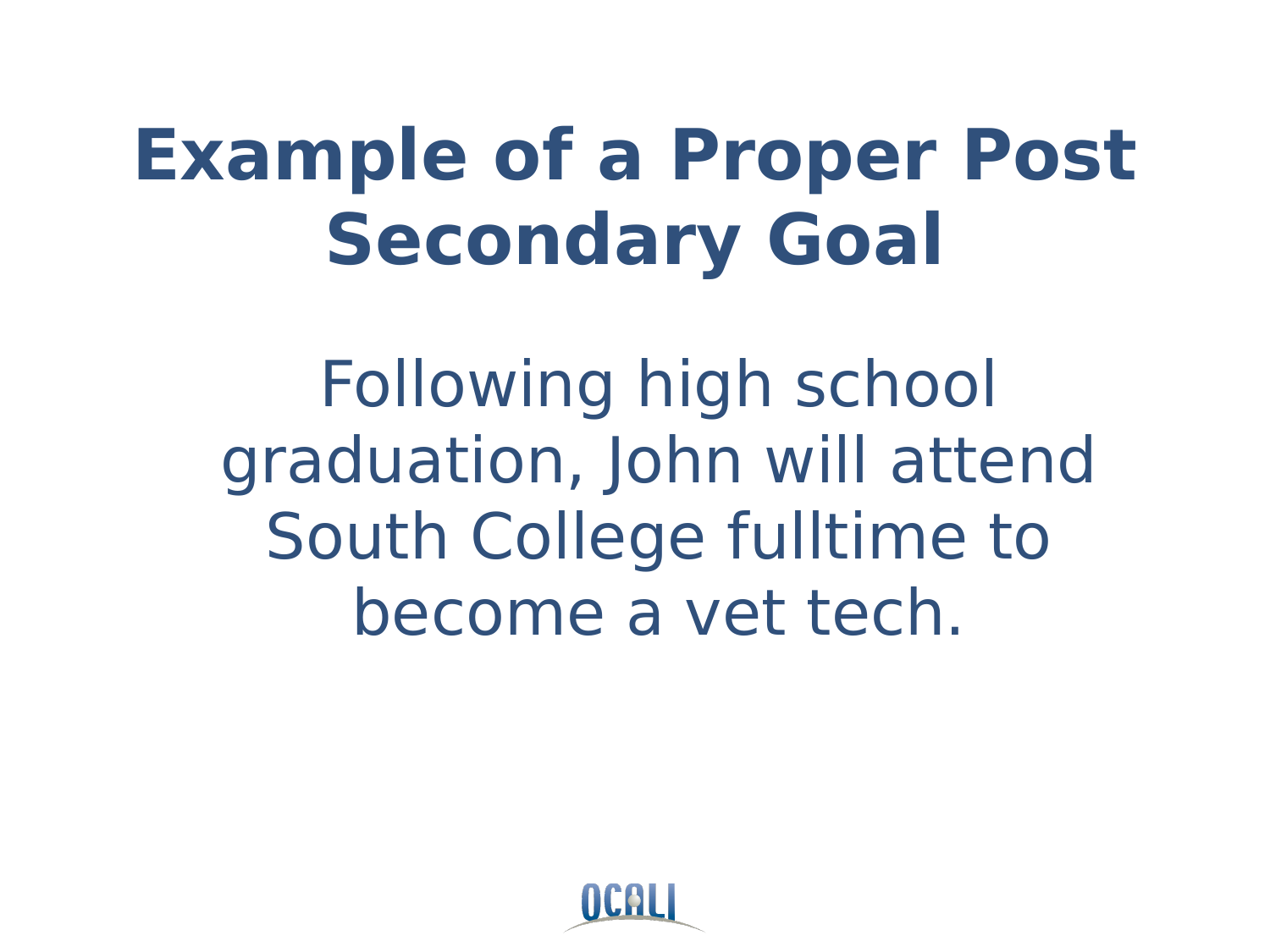

# Example of a Proper Post Secondary Goal

Following high school graduation, John will attend South College fulltime to become a vet tech.